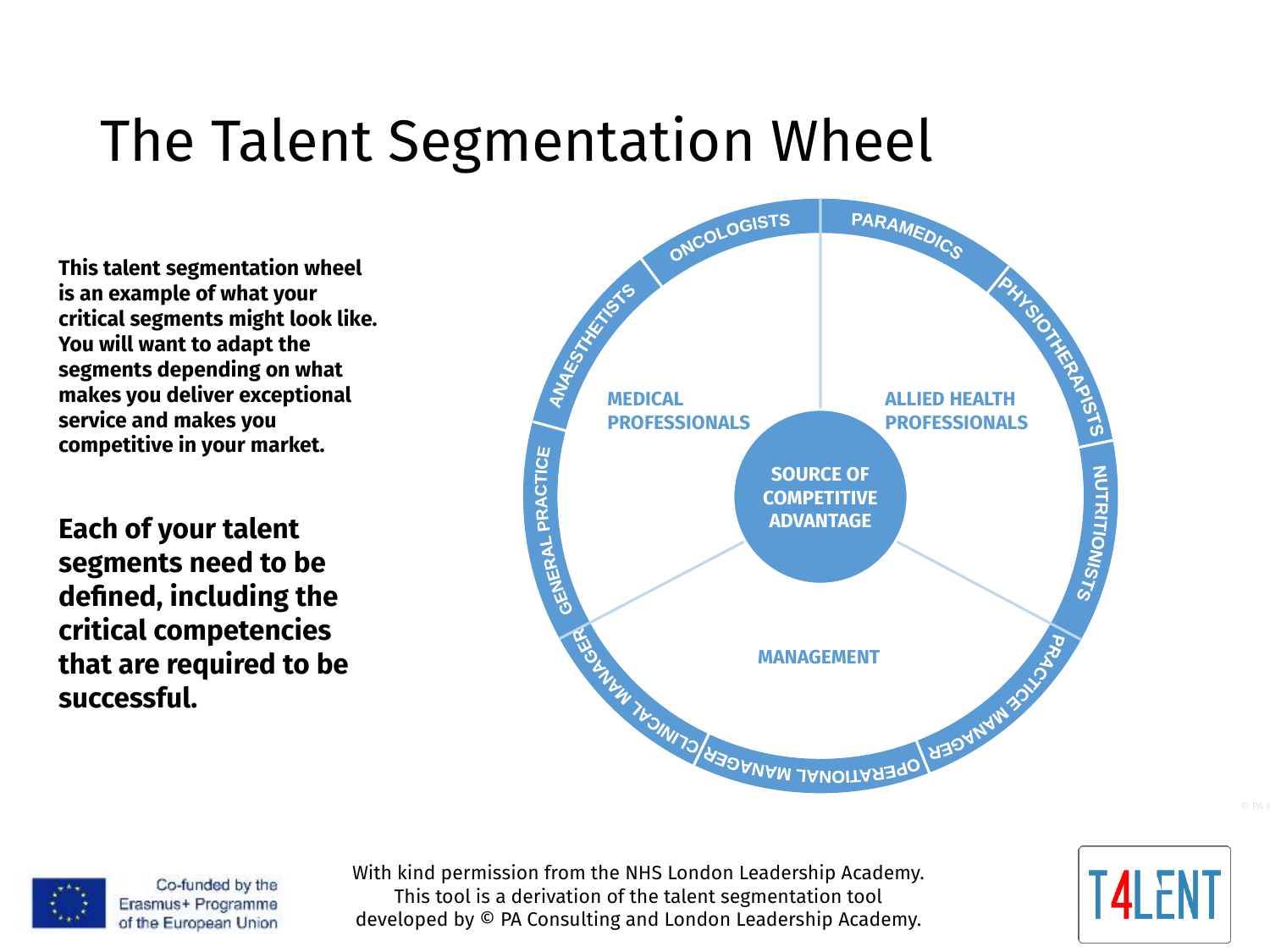

# The Talent Segmentation Wheel

PARAMEDICS
ONCOLOGISTS

ANAESTHETISTS
PHYSIOTHERAPISTS
ALLIED HEALTH PROFESSIONALS
MEDICAL PROFESSIONALS
SOURCE OF COMPETITIVE ADVANTAGE

GENERAL PRACTICE
NUTRITIONISTS

MANAGEMENT
CLINICAL MANAGER
PRACTICE MANAGER
OPERATIONAL MANAGER
© PA Knowledge Limited 2017
This talent segmentation wheel is an example of what your critical segments might look like.
You will want to adapt the segments depending on what makes you deliver exceptional service and makes you competitive in your market.
Each of your talent segments need to be defined, including the critical competencies that are required to be successful.

With kind permission from the NHS London Leadership Academy. This tool is a derivation of the talent segmentation tool developed by © PA Consulting and London Leadership Academy.